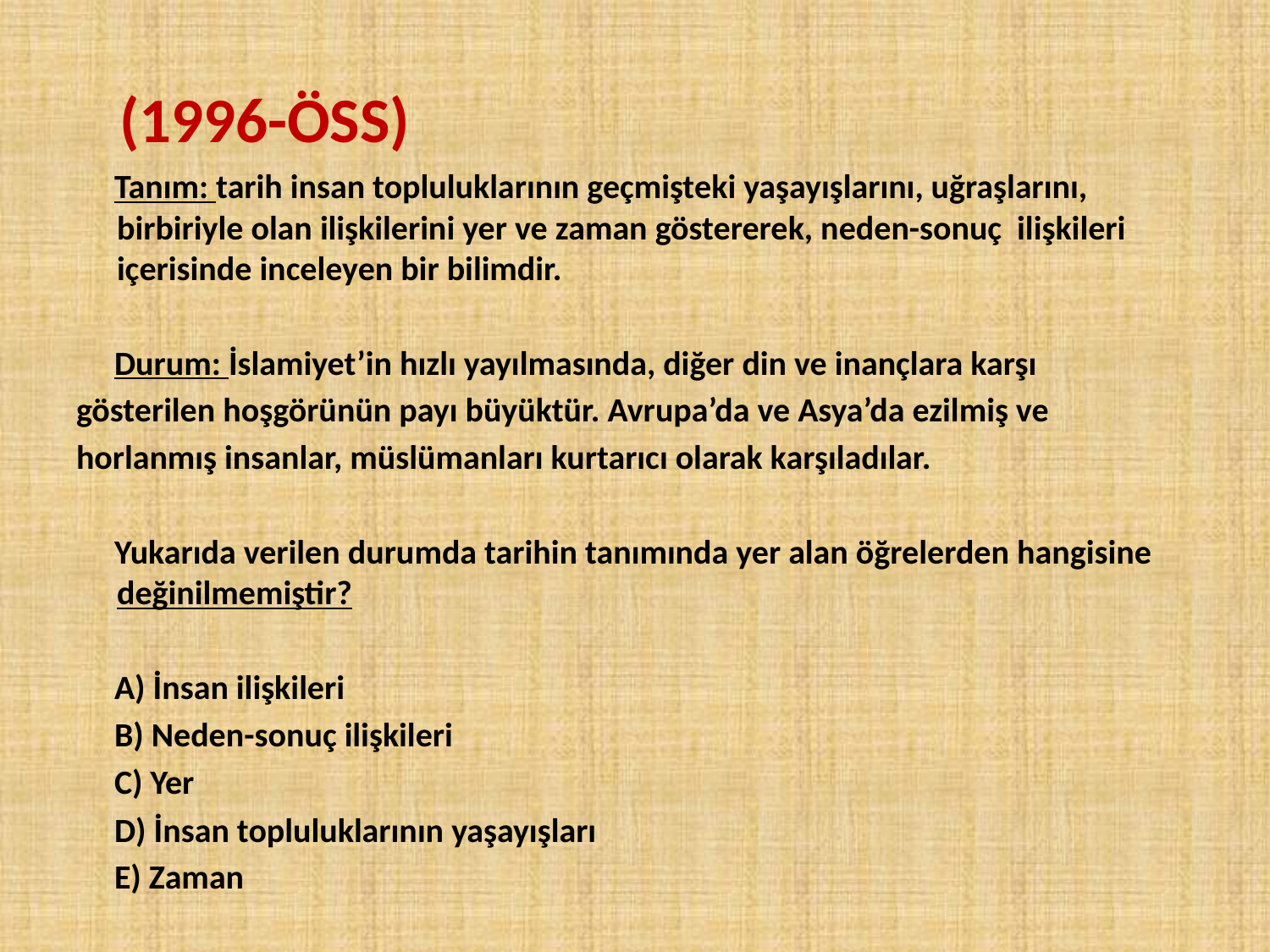

# (1996-ÖSS)
     Tanım: tarih insan topluluklarının geçmişteki yaşayışlarını, uğraşlarını, birbiriyle olan ilişkilerini yer ve zaman göstererek, neden-sonuç  ilişkileri içerisinde inceleyen bir bilimdir.

     Durum: İslamiyet’in hızlı yayılmasında, diğer din ve inançlara karşı
gösterilen hoşgörünün payı büyüktür. Avrupa’da ve Asya’da ezilmiş ve
horlanmış insanlar, müslümanları kurtarıcı olarak karşıladılar.

     Yukarıda verilen durumda tarihin tanımında yer alan öğrelerden hangisine değinilmemiştir?

     A) İnsan ilişkileri
     B) Neden-sonuç ilişkileri
     C) Yer
     D) İnsan topluluklarının yaşayışları
     E) Zaman